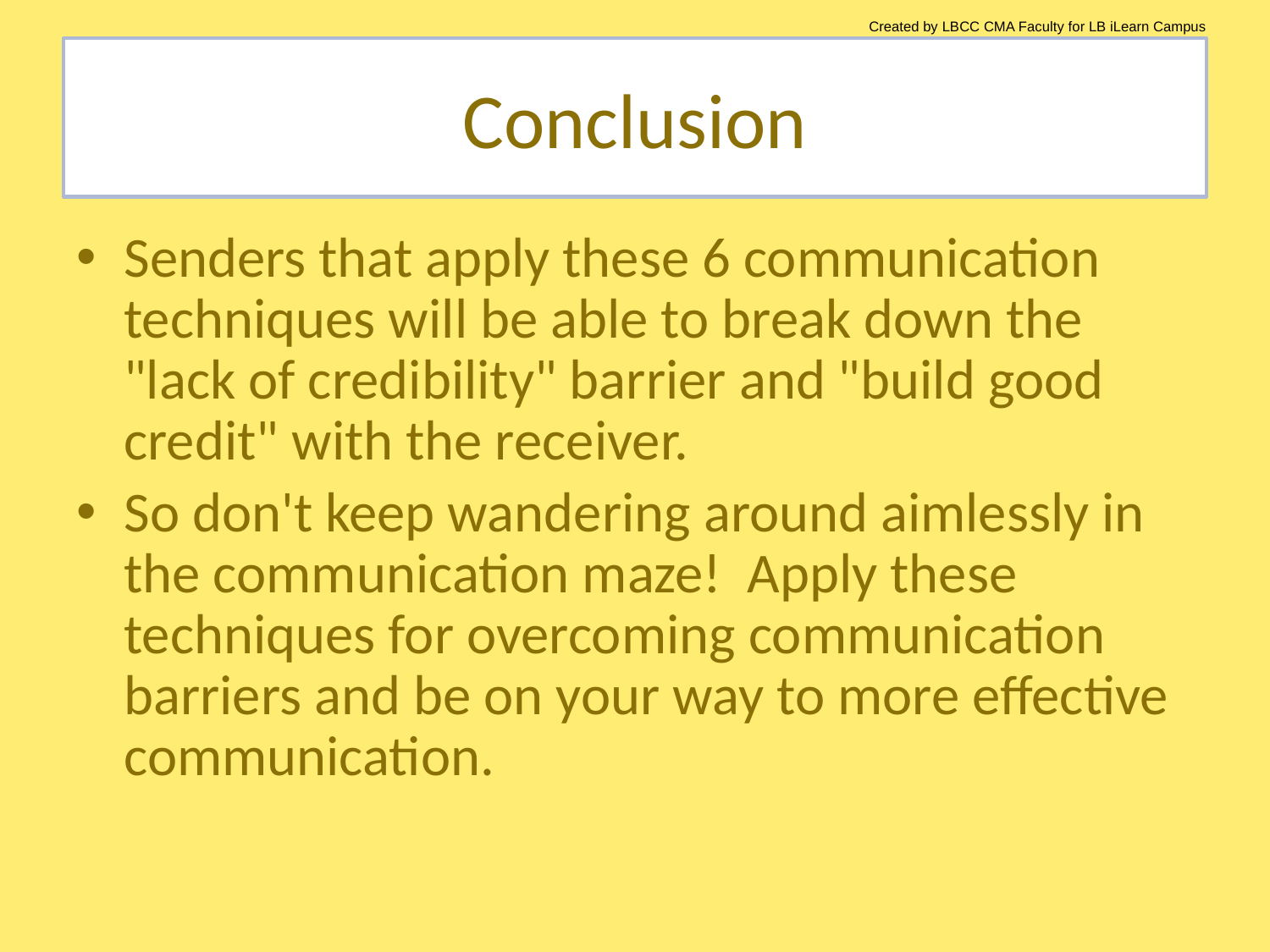

Created by LBCC CMA Faculty for LB iLearn Campus
# Conclusion
Senders that apply these 6 communication techniques will be able to break down the "lack of credibility" barrier and "build good credit" with the receiver.
So don't keep wandering around aimlessly in the communication maze!  Apply these techniques for overcoming communication barriers and be on your way to more effective communication.